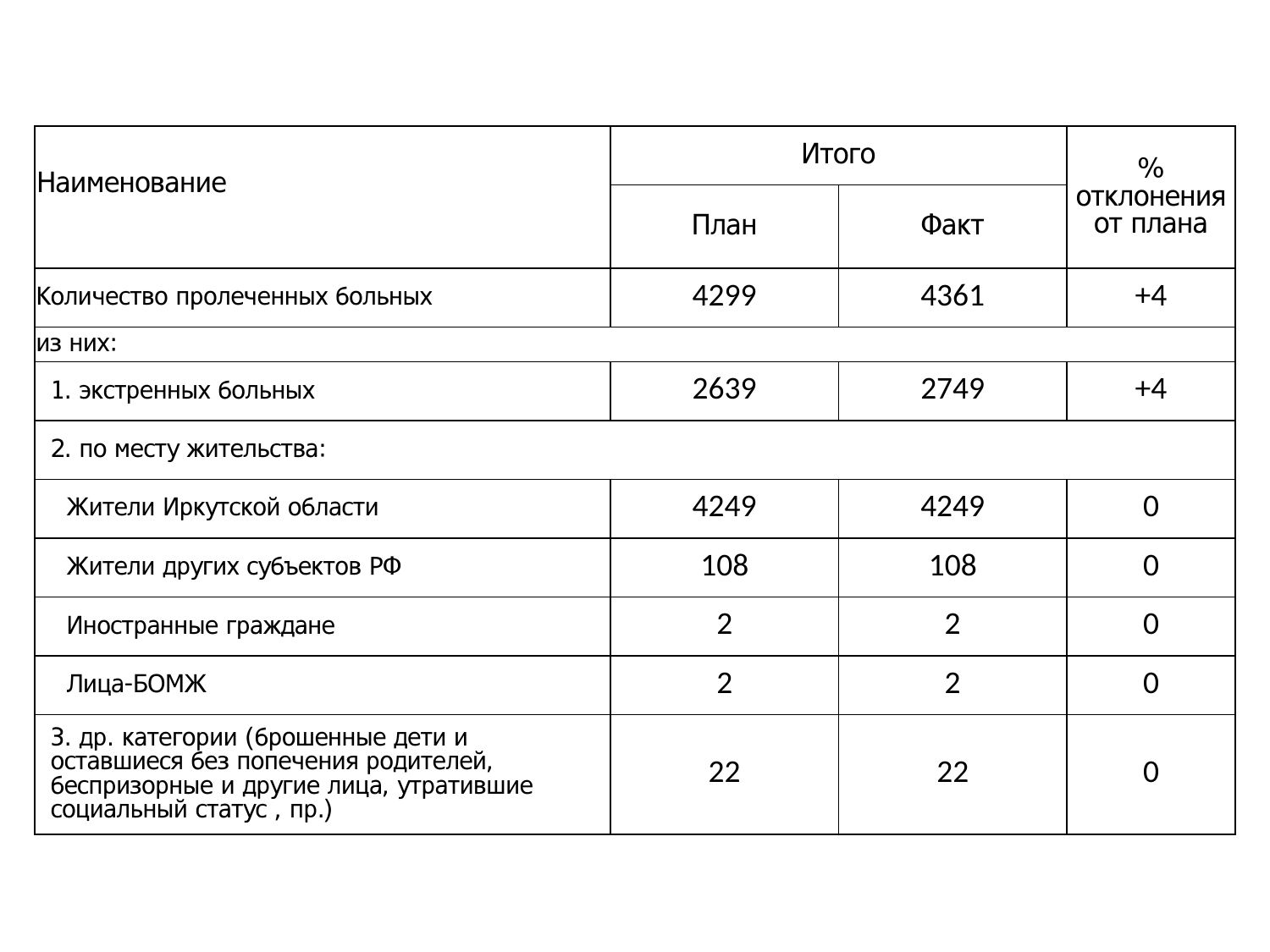

| Наименование | Итого |  | % отклонения от плана |
| --- | --- | --- | --- |
|  | План | Факт |  |
| Количество пролеченных больных | 4299 | 4361 | +4 |
| из них: |  |  |  |
| 1. экстренных больных | 2639 | 2749 | +4 |
| 2. по месту жительства: |  |  |  |
| Жители Иркутской области | 4249 | 4249 | 0 |
| Жители других субъектов РФ | 108 | 108 | 0 |
| Иностранные граждане | 2 | 2 | 0 |
| Лица-БОМЖ | 2 | 2 | 0 |
| 3. др. категории (брошенные дети и оставшиеся без попечения родителей, беспризорные и другие лица, утратившие социальный статус , пр.) | 22 | 22 | 0 |